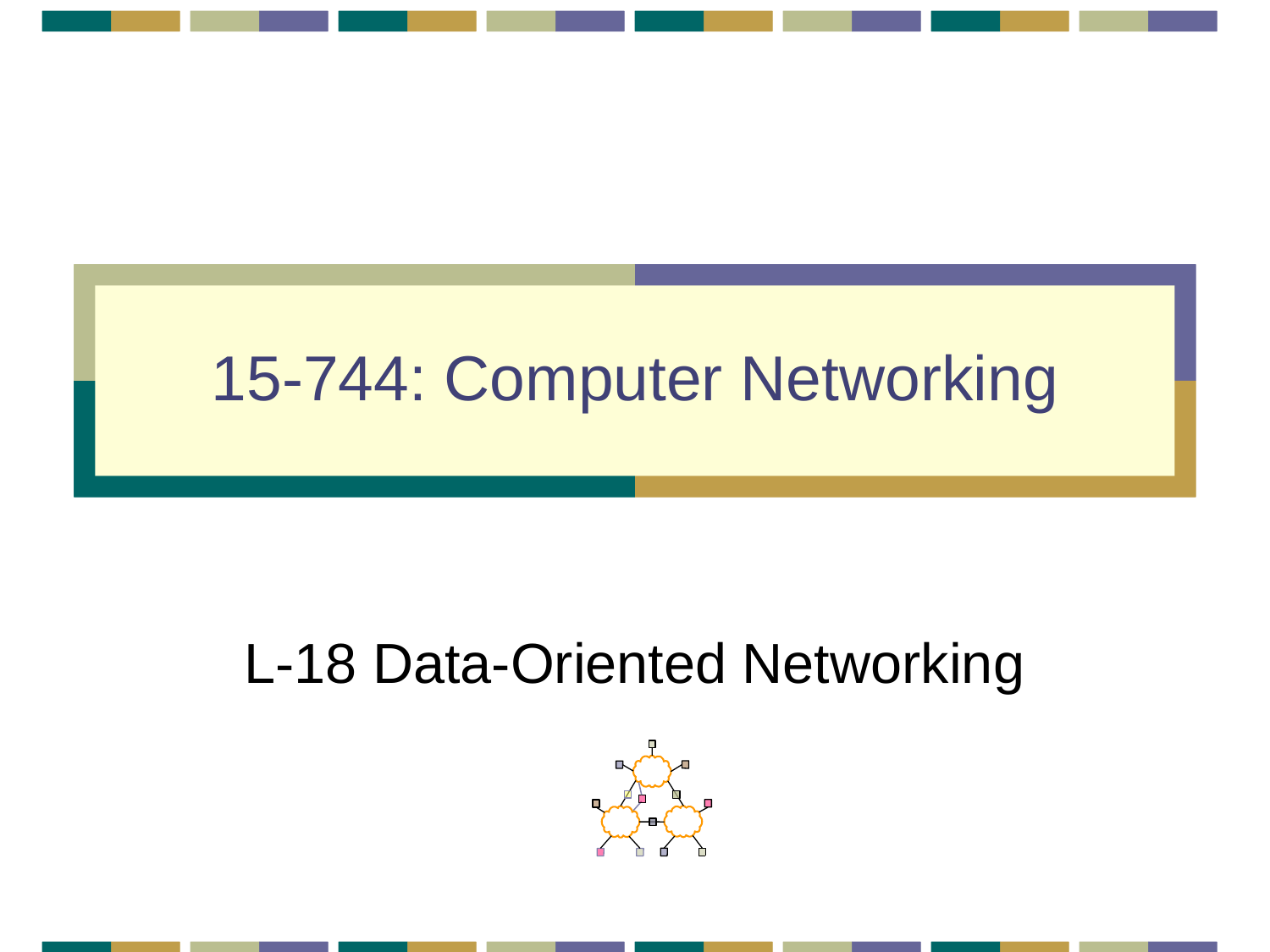

# 15-744: Computer Networking
L-18 Data-Oriented Networking